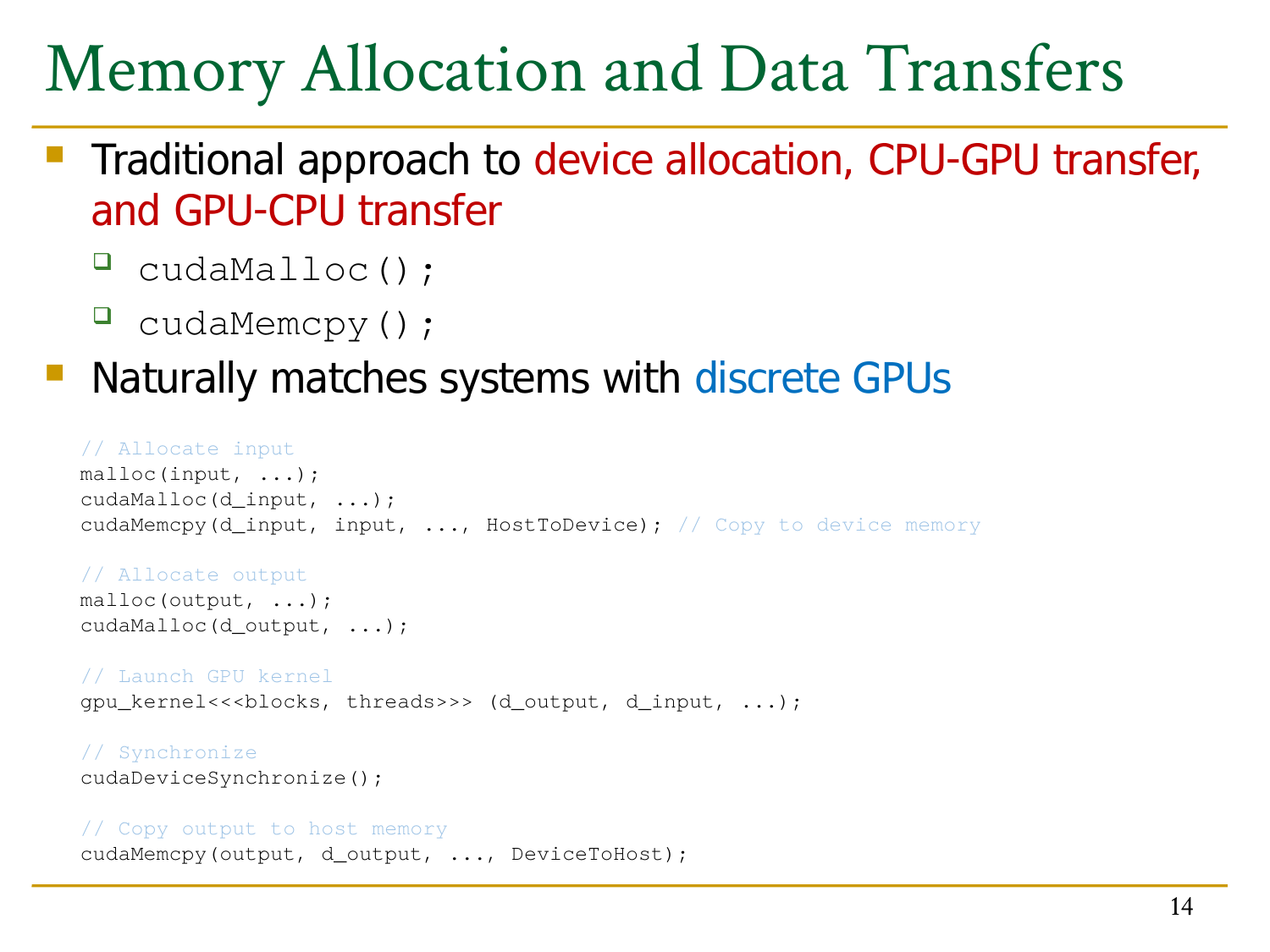

# Memory Allocation and Data Transfers
Traditional approach to device allocation, CPU-GPU transfer, and GPU-CPU transfer
cudaMalloc();
cudaMemcpy();
Naturally matches systems with discrete GPUs
 // Allocate input
 malloc(input, ...);
 cudaMalloc(d_input, ...);
 cudaMemcpy(d_input, input, ..., HostToDevice); // Copy to device memory

 // Allocate output
 malloc(output, ...);
 cudaMalloc(d_output, ...);

 // Launch GPU kernel
 gpu_kernel<<<blocks, threads>>> (d_output, d_input, ...);

 // Synchronize
 cudaDeviceSynchronize();

 // Copy output to host memory
 cudaMemcpy(output, d_output, ..., DeviceToHost);
14